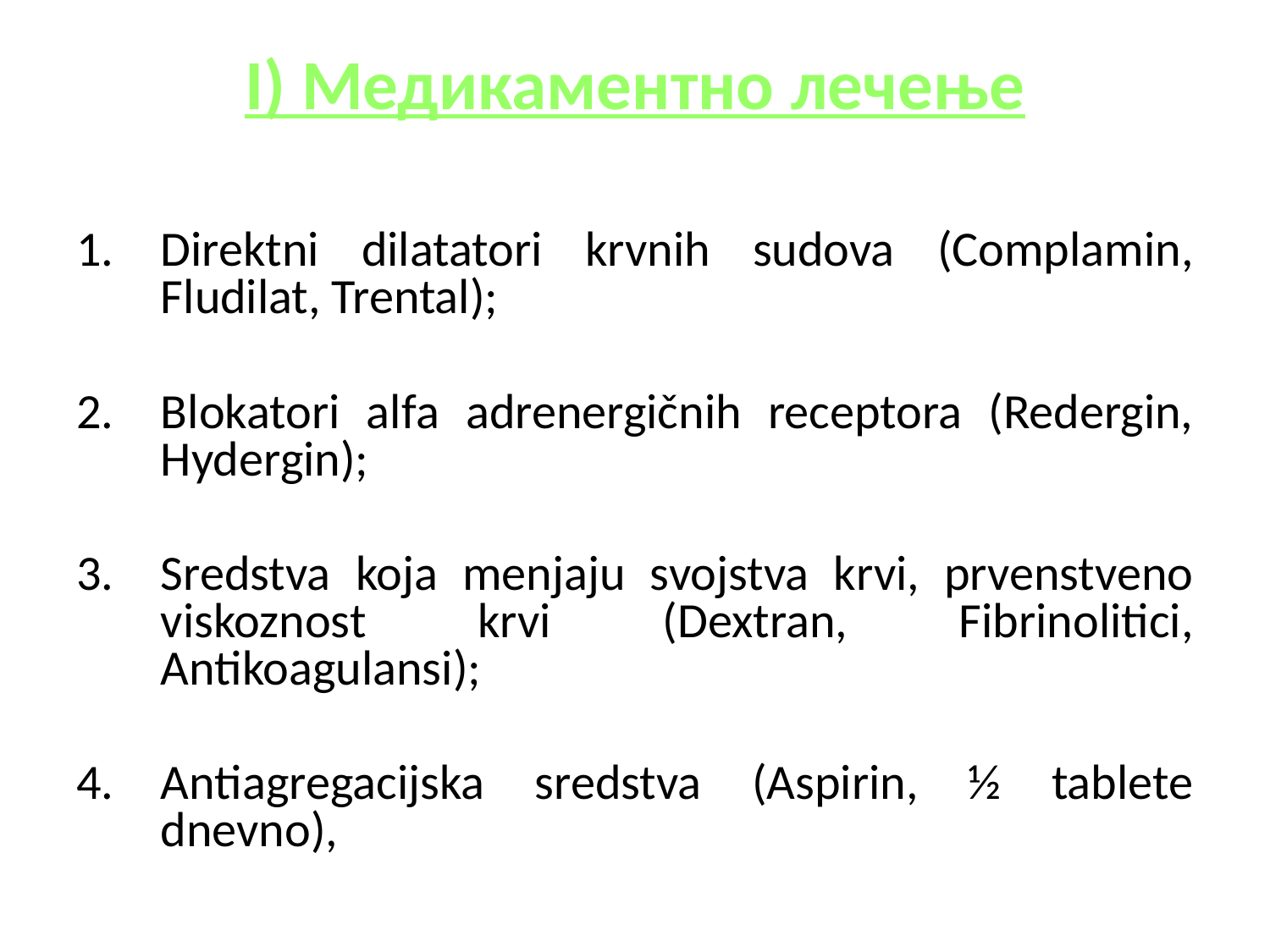

# I) Медикаментно лечење
Direktni dilatatori krvnih sudova (Complamin, Fludilat, Trental);

Blokatori alfa adrenergičnih receptora (Redergin, Hydergin);

Sredstva koja menjaju svojstva krvi, prvenstveno viskoznost krvi (Dextran, Fibrinolitici, Antikoagulansi);

Antiagregacijska sredstva (Aspirin, ½ tablete dnevno),